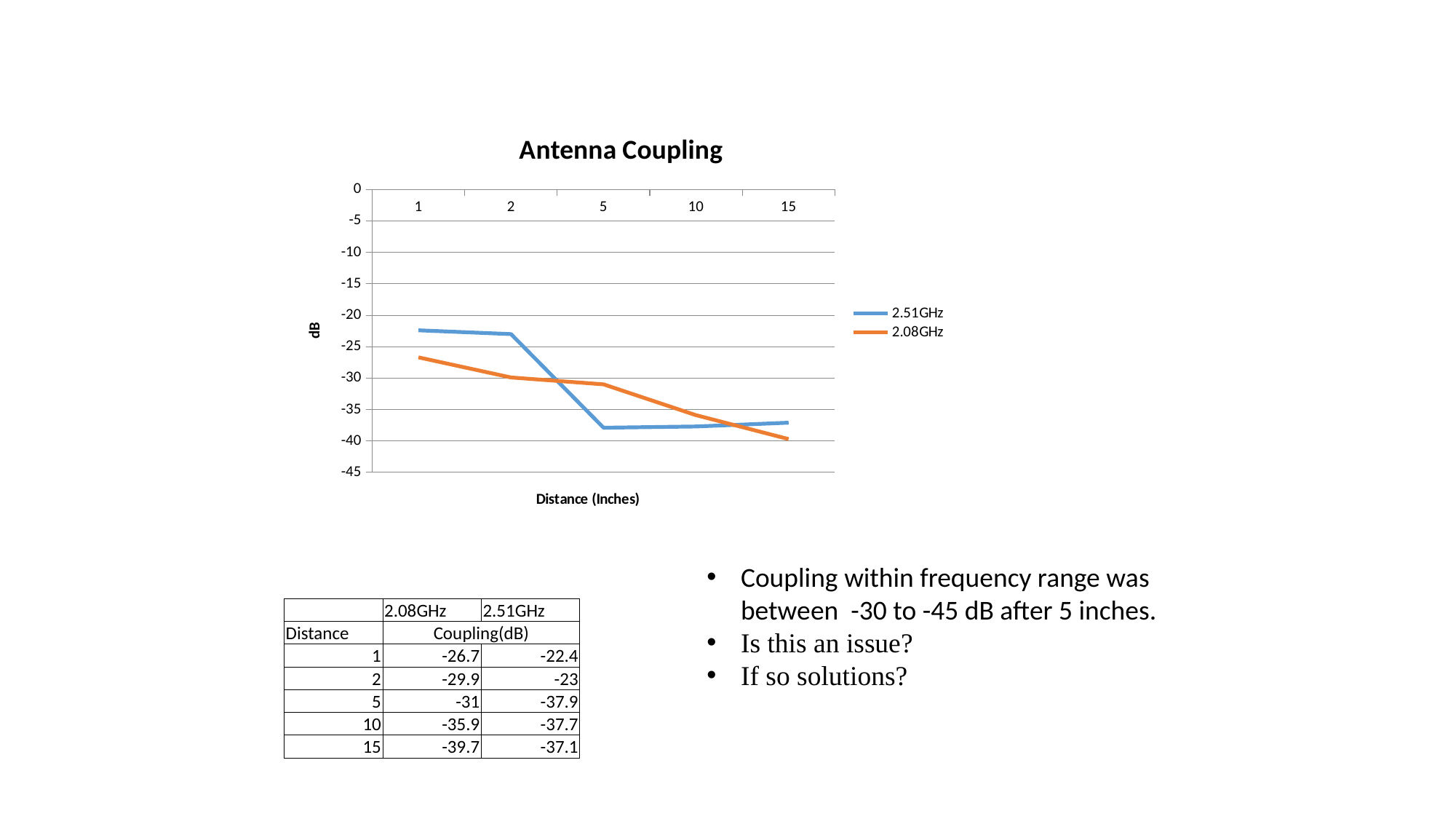

### Chart: Antenna Coupling

| Category | 2.51GHz | 2.08GHz |
|---|---|---|
| 1 | -22.4 | -26.7 |
| 2 | -23.0 | -29.9 |
| 5 | -37.9 | -31.0 |
| 10 | -37.7 | -35.9 |
| 15 | -37.1 | -39.7 |
Coupling within frequency range was between  -30 to -45 dB after 5 inches.
Is this an issue?
If so solutions?

|  | 2.08GHz | 2.51GHz |
| --- | --- | --- |
| Distance | Coupling(dB) |  |
| 1 | -26.7 | -22.4 |
| 2 | -29.9 | -23 |
| 5 | -31 | -37.9 |
| 10 | -35.9 | -37.7 |
| 15 | -39.7 | -37.1 |